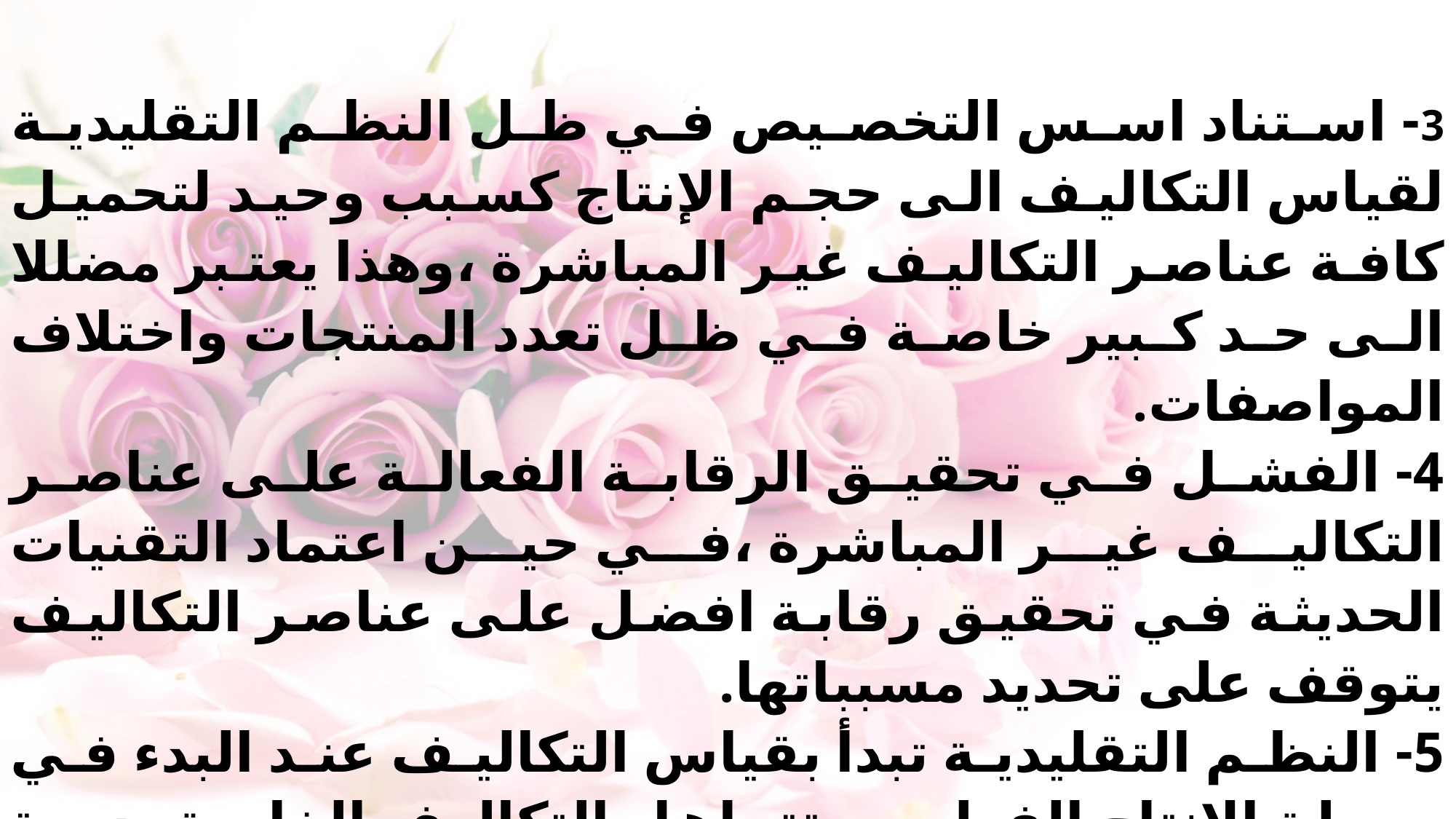

3- استناد اسس التخصيص في ظل النظم التقليدية لقياس التكاليف الى حجم الإنتاج كسبب وحيد لتحميل كافة عناصر التكاليف غير المباشرة ،وهذا يعتبر مضللا الى حد كبير خاصة في ظل تعدد المنتجات واختلاف المواصفات.
4- الفشل في تحقيق الرقابة الفعالة على عناصر التكاليف غير المباشرة ،في حين اعتماد التقنيات الحديثة في تحقيق رقابة افضل على عناصر التكاليف يتوقف على تحديد مسبباتها.
5- النظم التقليدية تبدأ بقياس التكاليف عند البدء في مرحلة الانتاج الفعلي، وتتجاهل التكاليف الخاصة بدورة حياة المنتج كتكاليف التصميم.
6- العجز عن توفير معلومات او مقاييس غير مالية لقياس كفاءة استخدام الموارد والطاقات المتاحة خاصة في ظل تعقد العمليات الانتاجية.